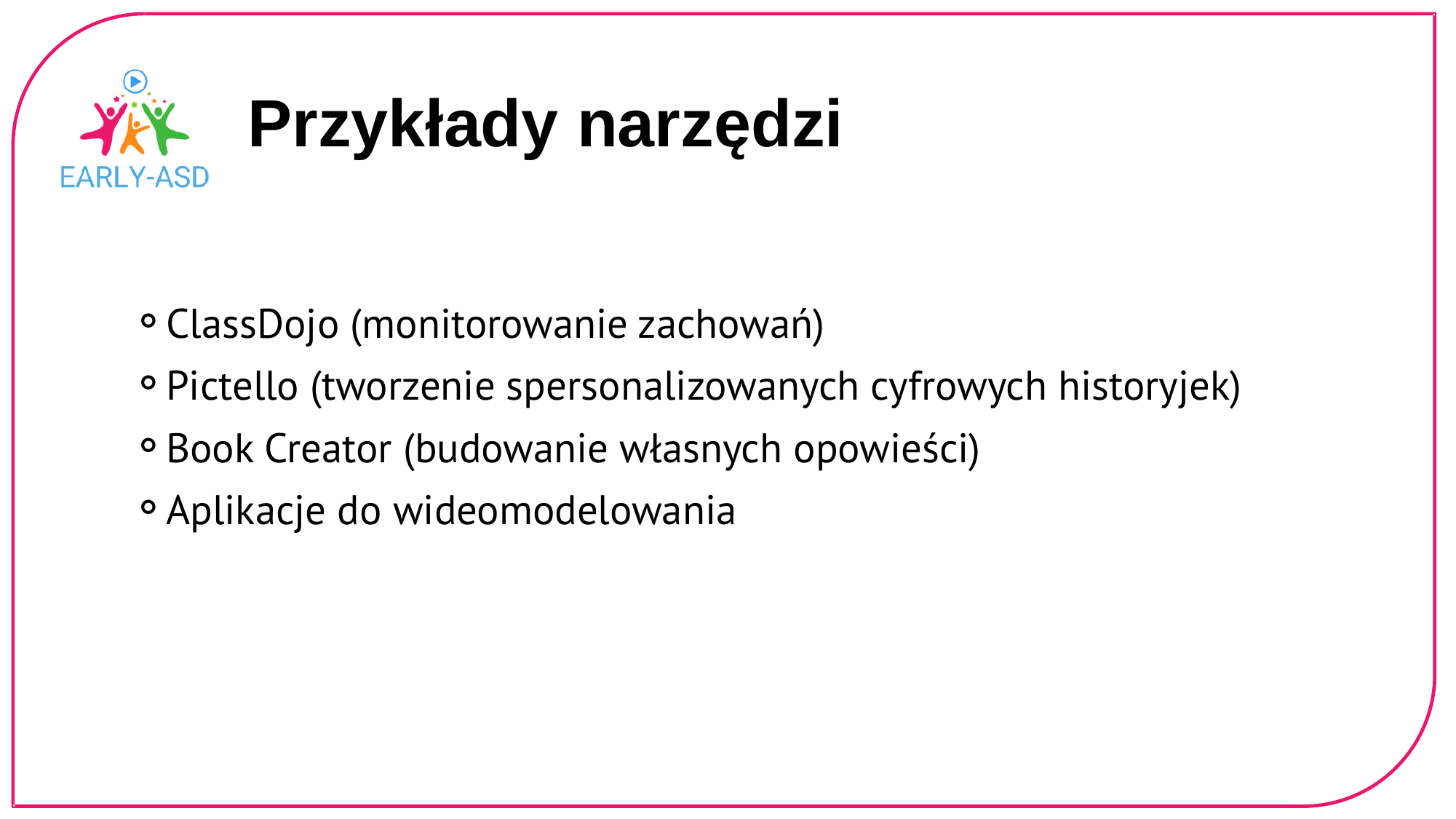

Przykłady narzędzi

ClassDojo (monitorowanie zachowań)
Pictello (tworzenie spersonalizowanych cyfrowych historyjek)
Book Creator (budowanie własnych opowieści)
Aplikacje do wideomodelowania